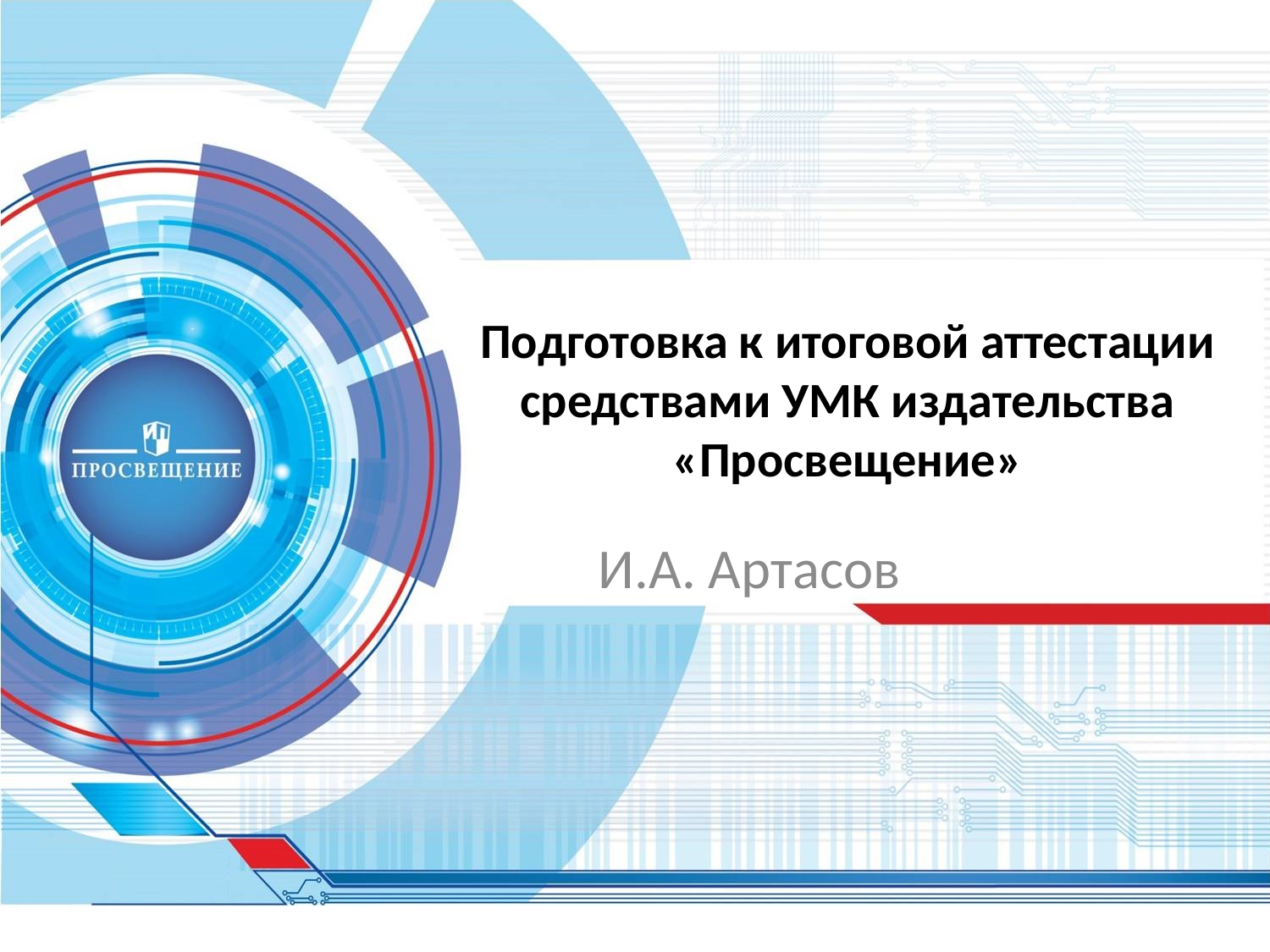

# Подготовка к итоговой аттестации средствами УМК издательства «Просвещение»
И.А. Артасов